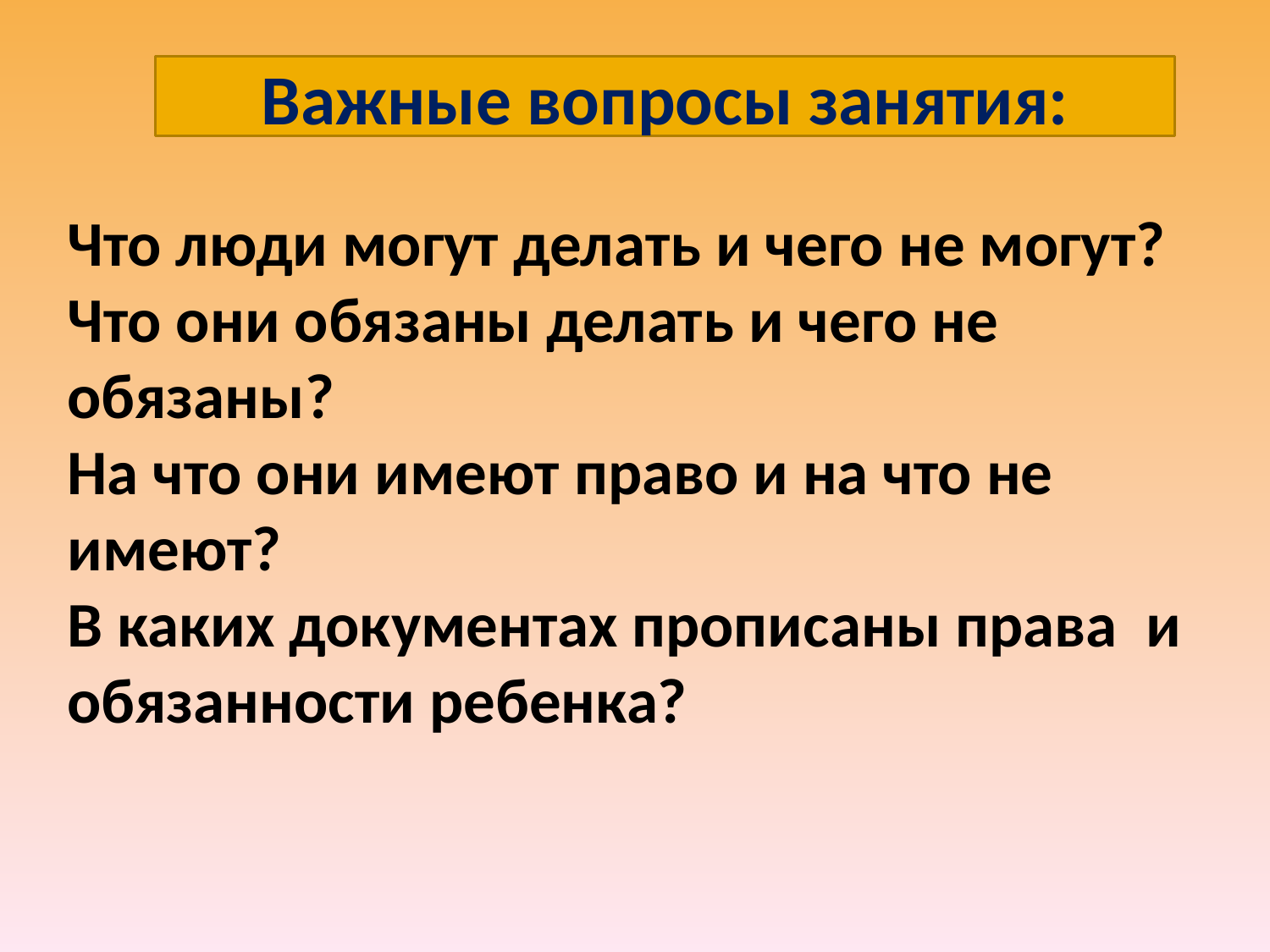

Важные вопросы занятия:
Что люди могут делать и чего не могут?
Что они обязаны делать и чего не обязаны?
На что они имеют право и на что не имеют?
В каких документах прописаны права  и обязанности ребенка?